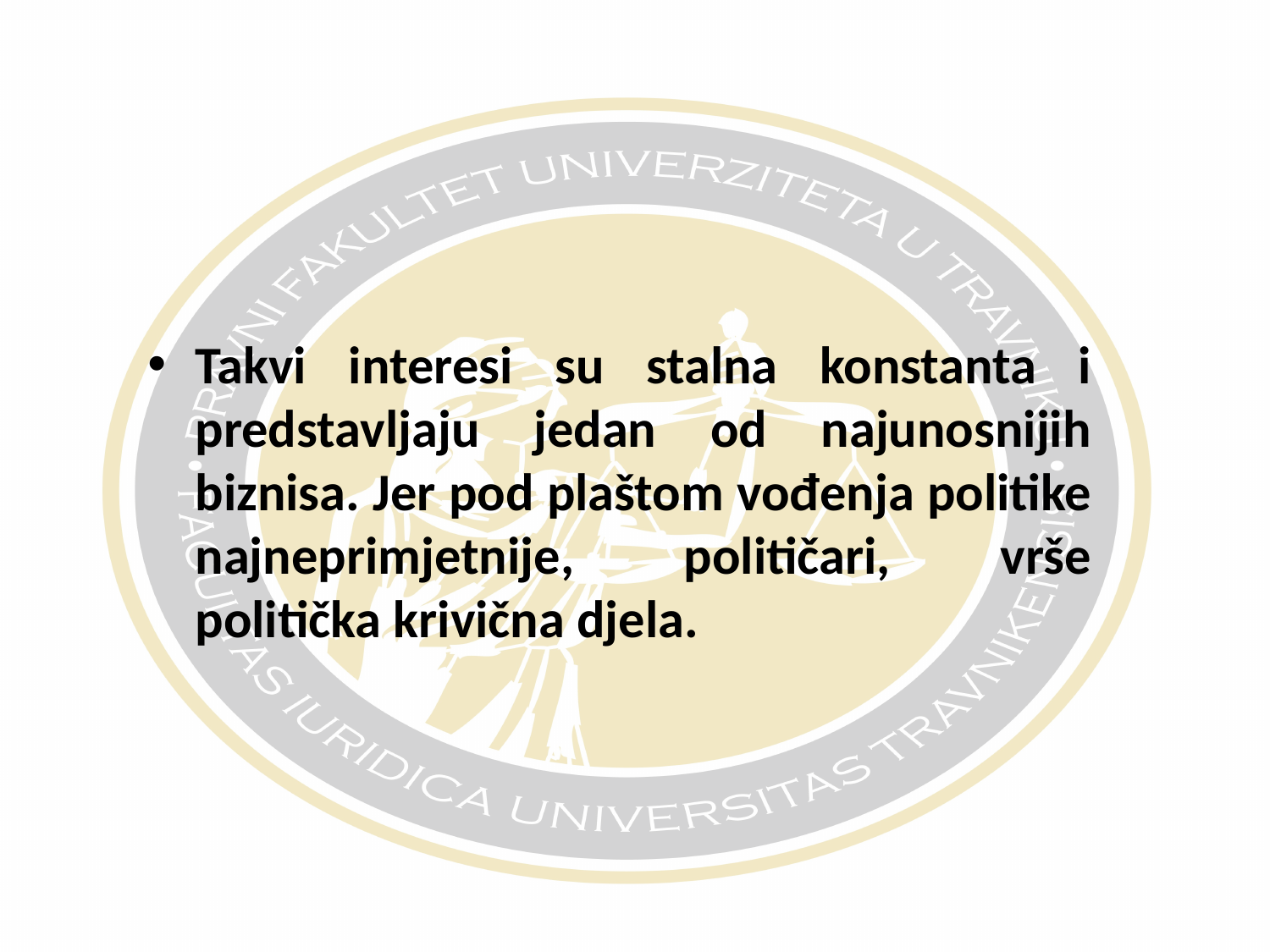

#
Takvi interesi su stalna konstanta i predstavljaju jedan od najunosnijih biznisa. Jer pod plaštom vođenja politike najneprimjetnije, političari, vrše politička krivična djela.